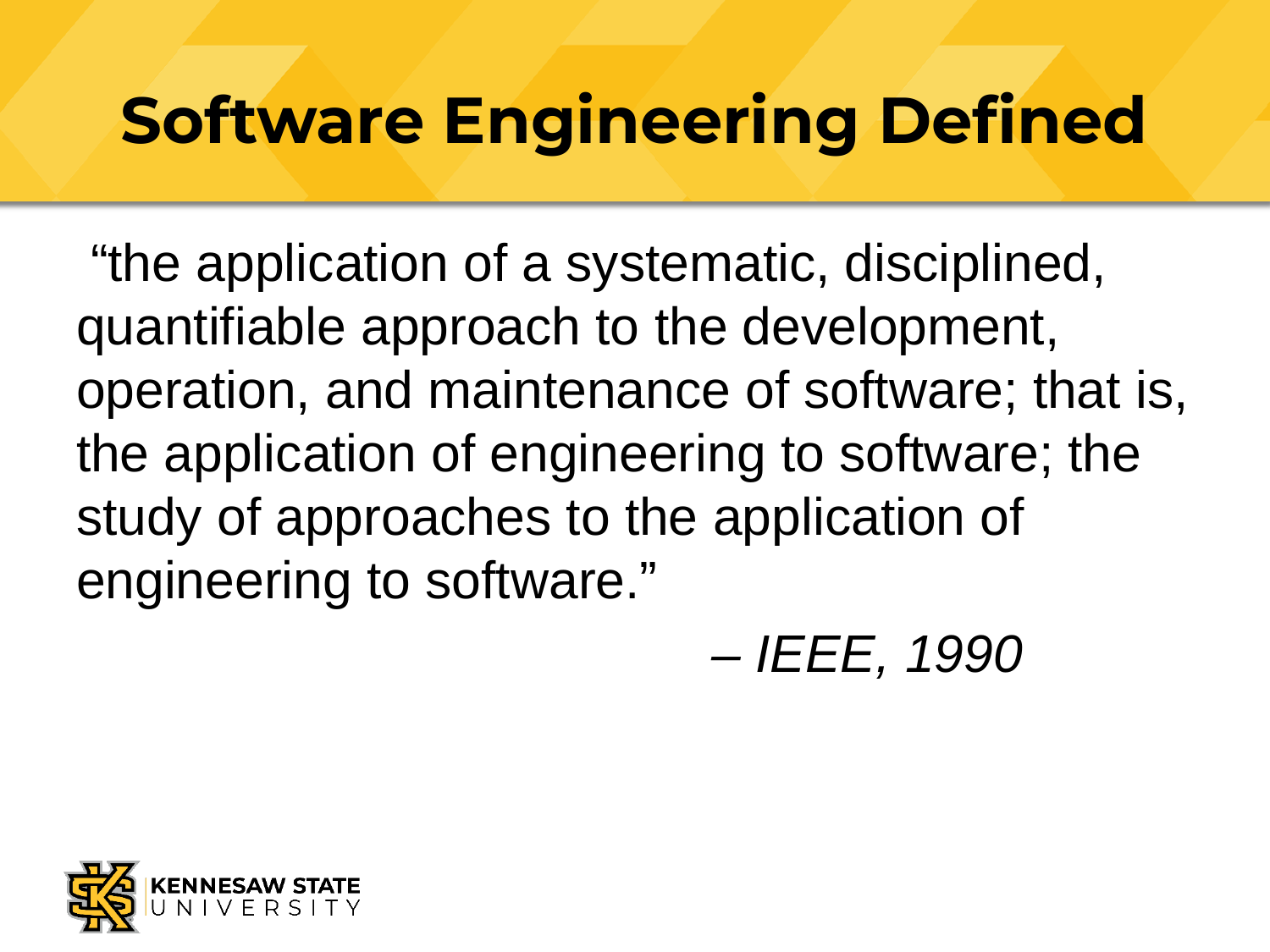

# Software Engineering Defined
 “the application of a systematic, disciplined, quantifiable approach to the development, operation, and maintenance of software; that is, the application of engineering to software; the study of approaches to the application of engineering to software.”
 					– IEEE, 1990